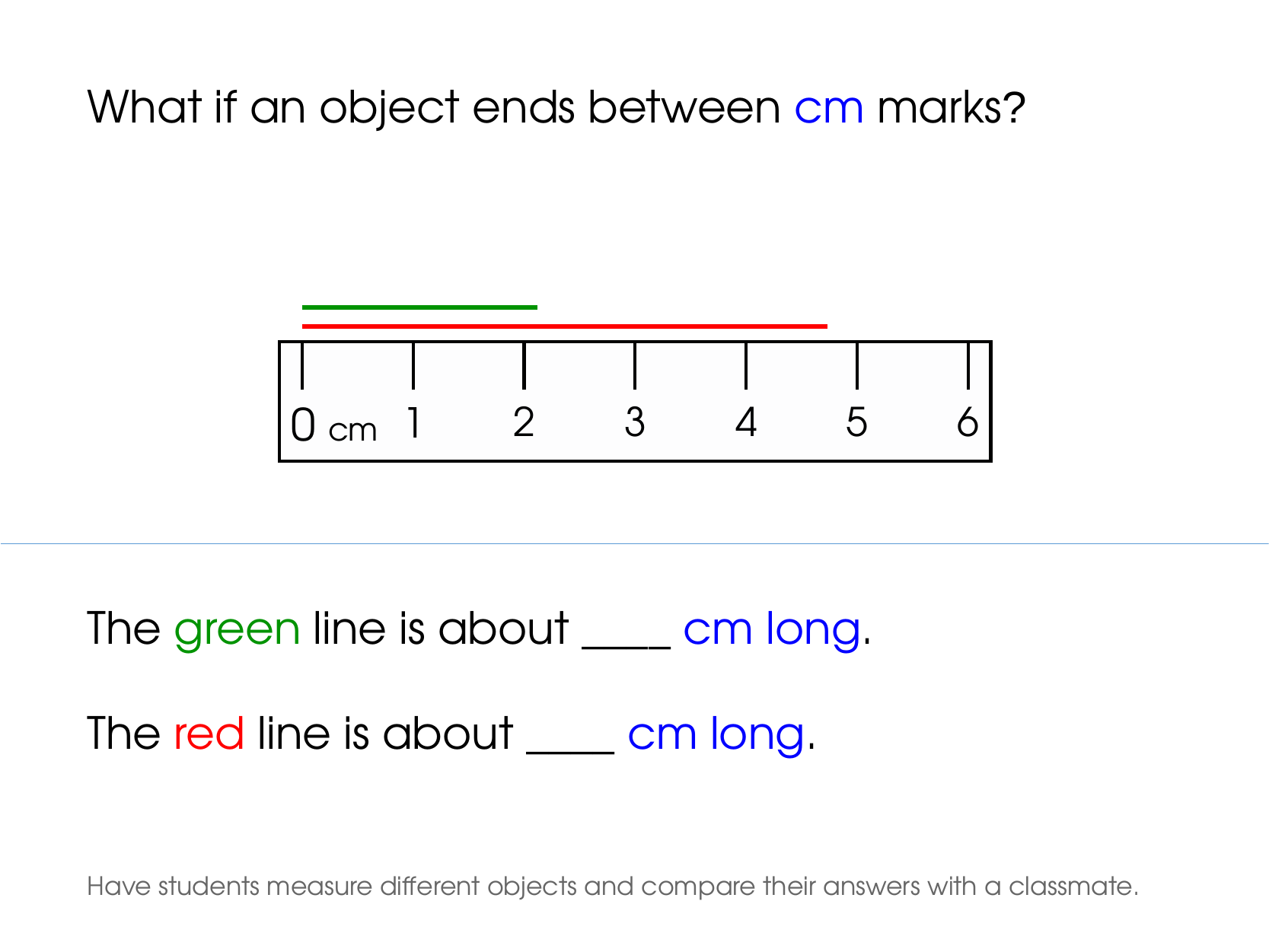

What if an object ends between cm marks?

0 cm
1
2
3
4
5
6
The green line is about ____ cm long.
The red line is about ____ cm long.
Have students measure different objects and compare their answers with a classmate.